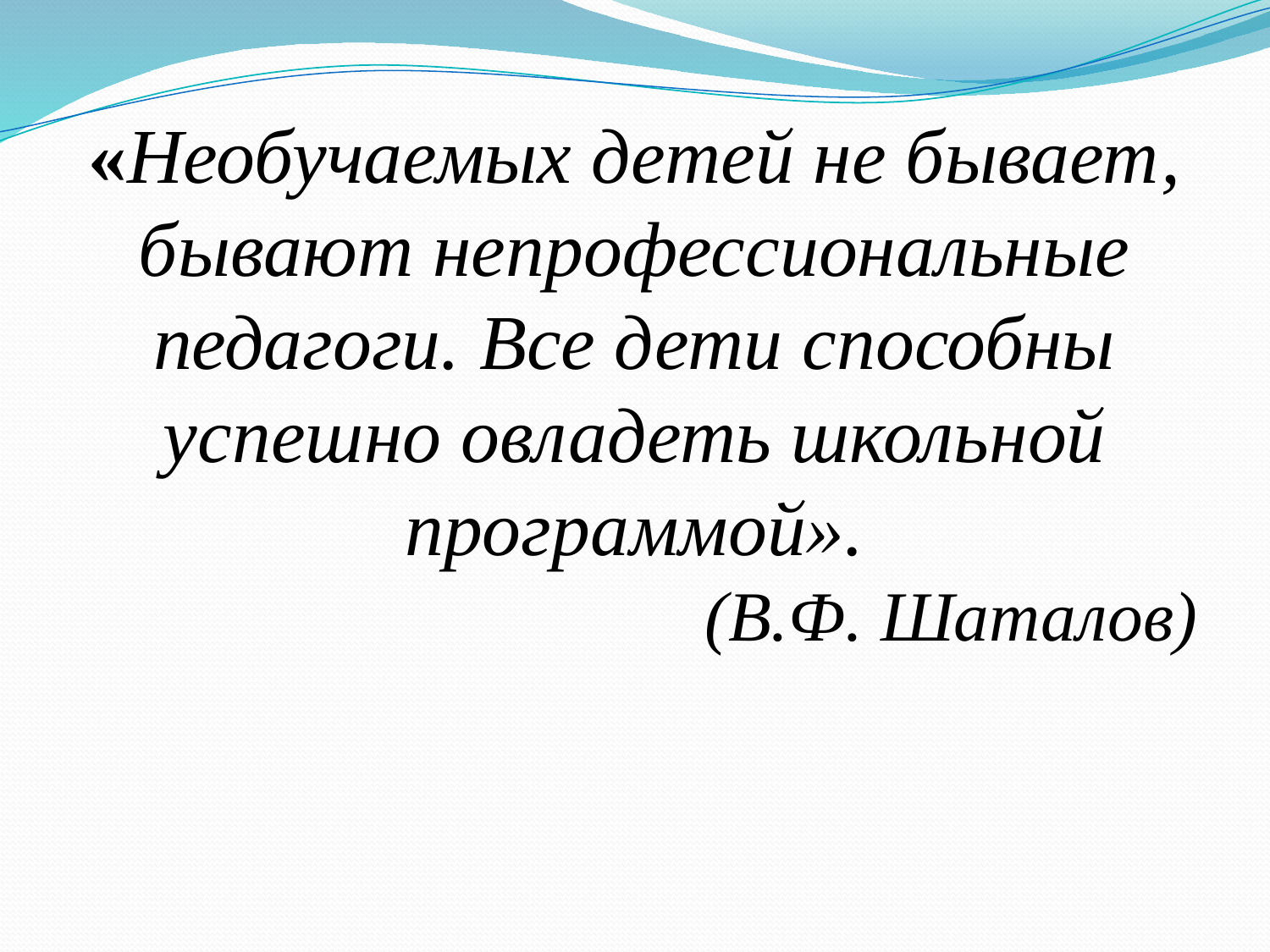

«Необучаемых детей не бывает, бывают непрофессиональные педагоги. Все дети способны успешно овладеть школьной программой».
(В.Ф. Шаталов)